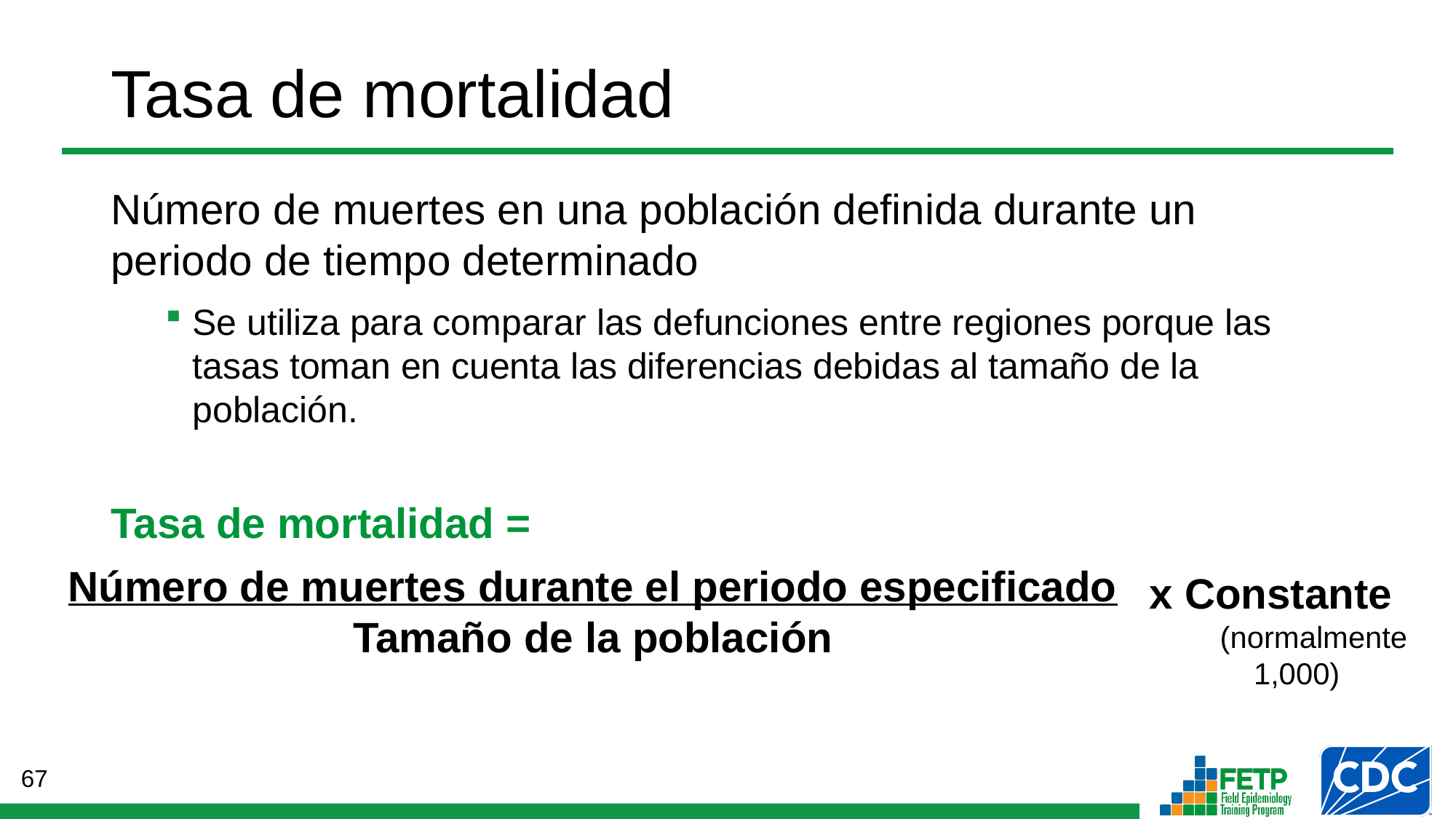

# Tasa de mortalidad
Número de muertes en una población definida durante un periodo de tiempo determinado
Se utiliza para comparar las defunciones entre regiones porque las tasas toman en cuenta las diferencias debidas al tamaño de la población.
Tasa de mortalidad =

Número de muertes durante el periodo especificado
Tamaño de la población
x Constante
    (normalmente 1,000)